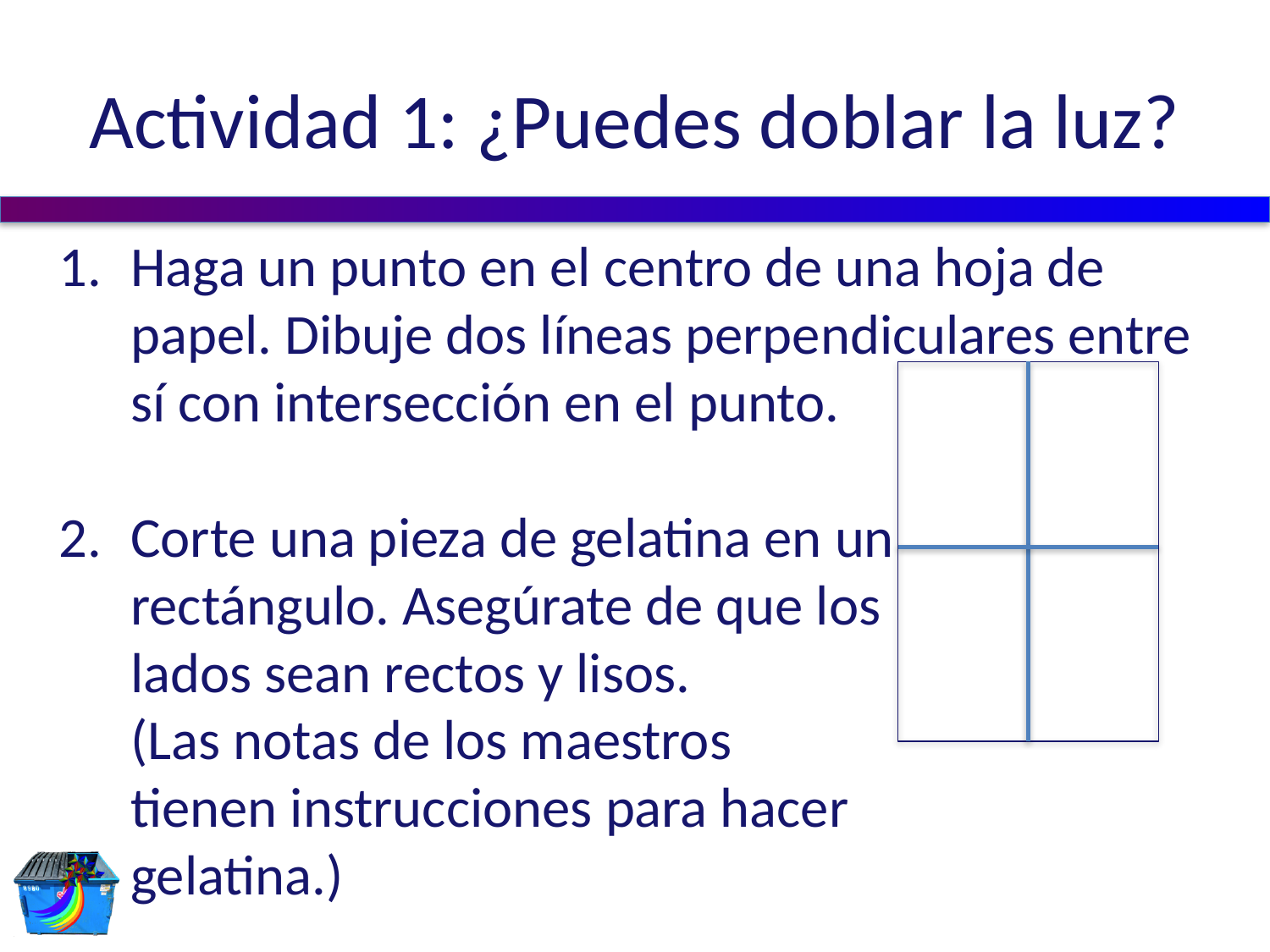

# Actividad 1: ¿Puedes doblar la luz?
Haga un punto en el centro de una hoja de papel. Dibuje dos líneas perpendiculares entre sí con intersección en el punto.
Corte una pieza de gelatina en un
rectángulo. Asegúrate de que los
lados sean rectos y lisos.
(Las notas de los maestros
tienen instrucciones para hacer
gelatina.)